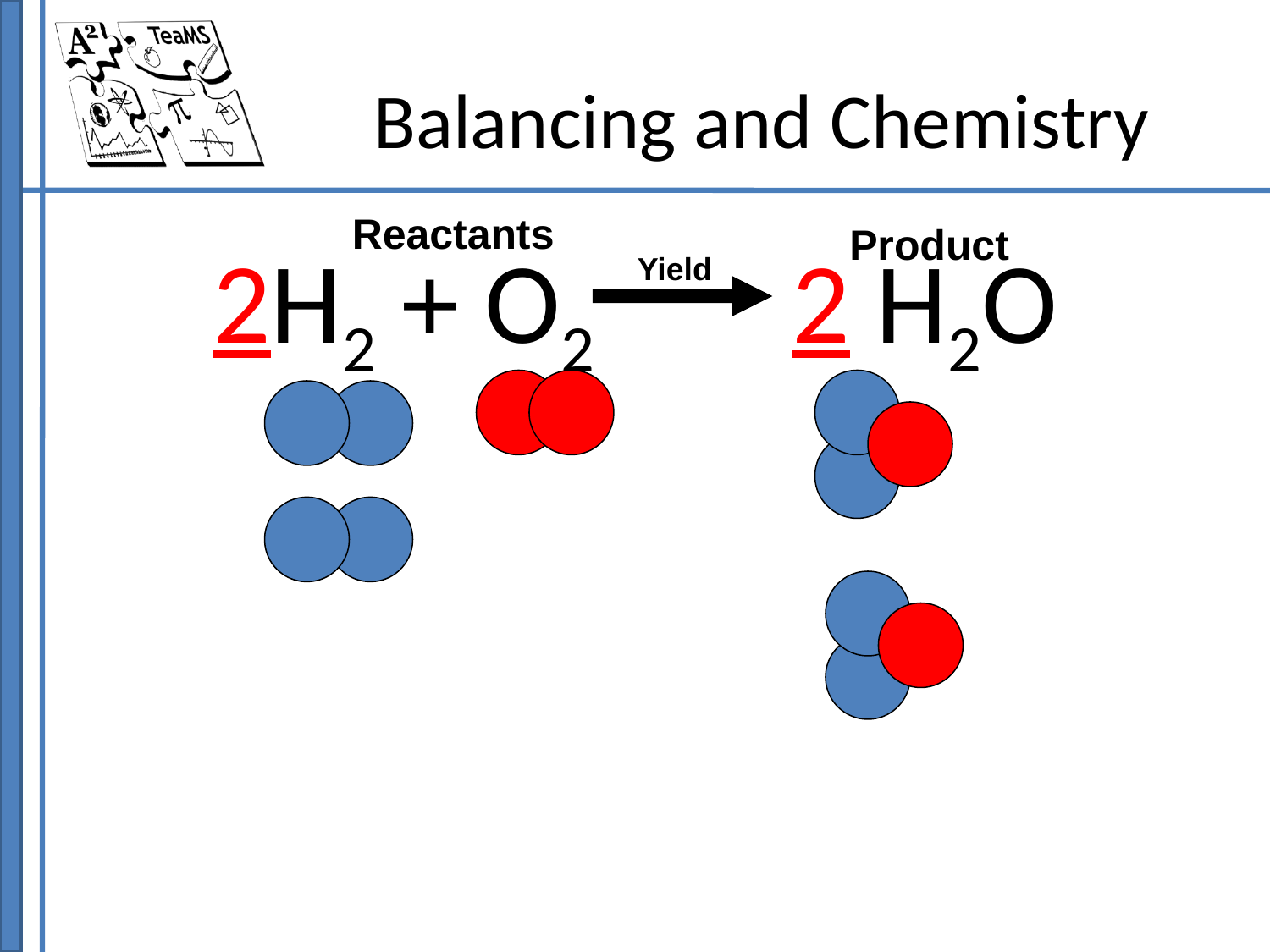

# Balancing and Chemistry
Reactants
Product
2H2 + O2        2 H2O

Yield